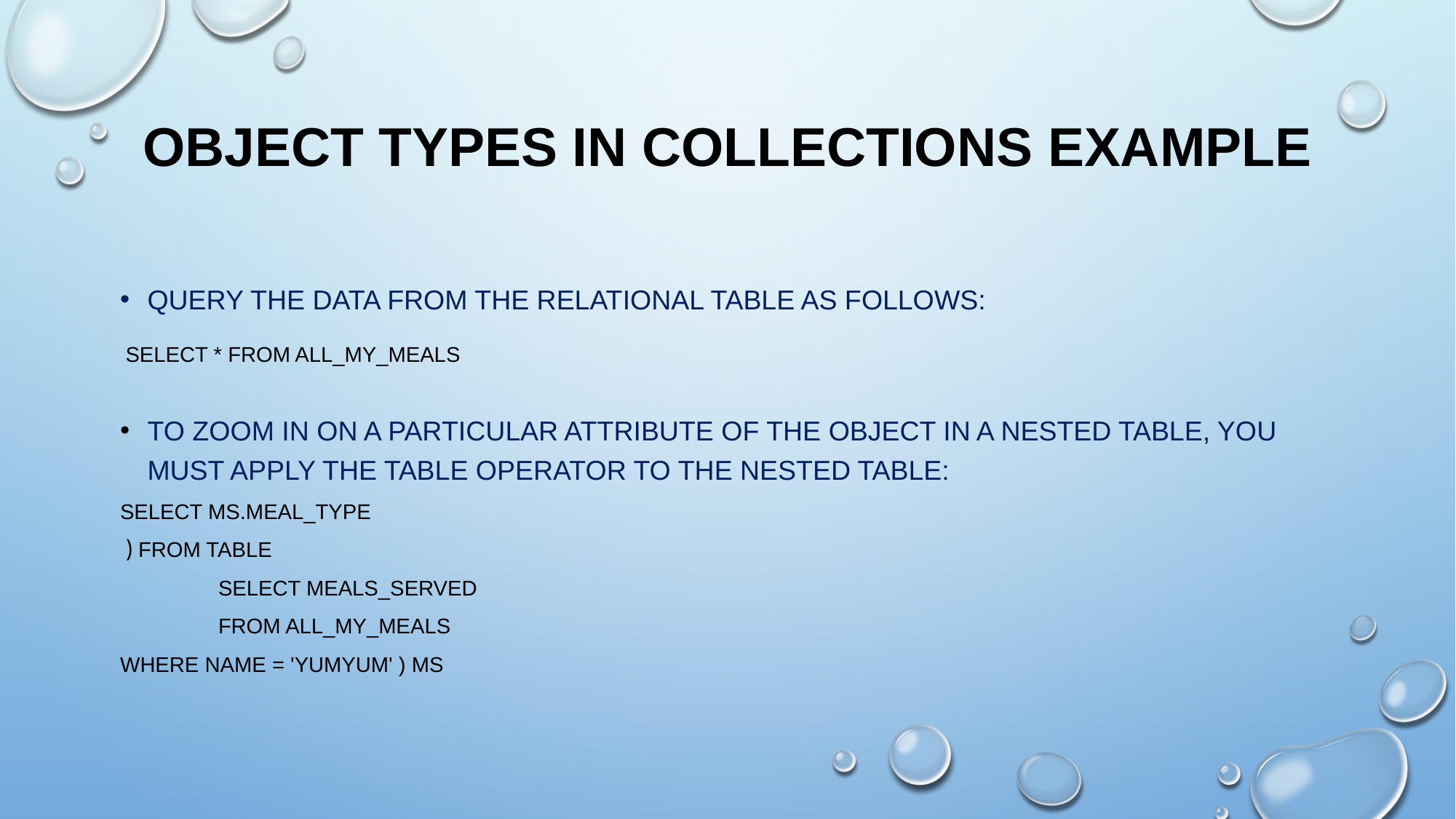

# Object Types in Collections Example
query the data from the relational table as follows:

  select * from all_my_meals

To zoom in on a particular attribute of the object in a nested table, you must apply the TABLE operator to the nested table:
SELECT ms.meal_type
  FROM TABLE (
SELECT meals_served
FROM all_my_meals
WHERE name = 'YumYum' ) ms